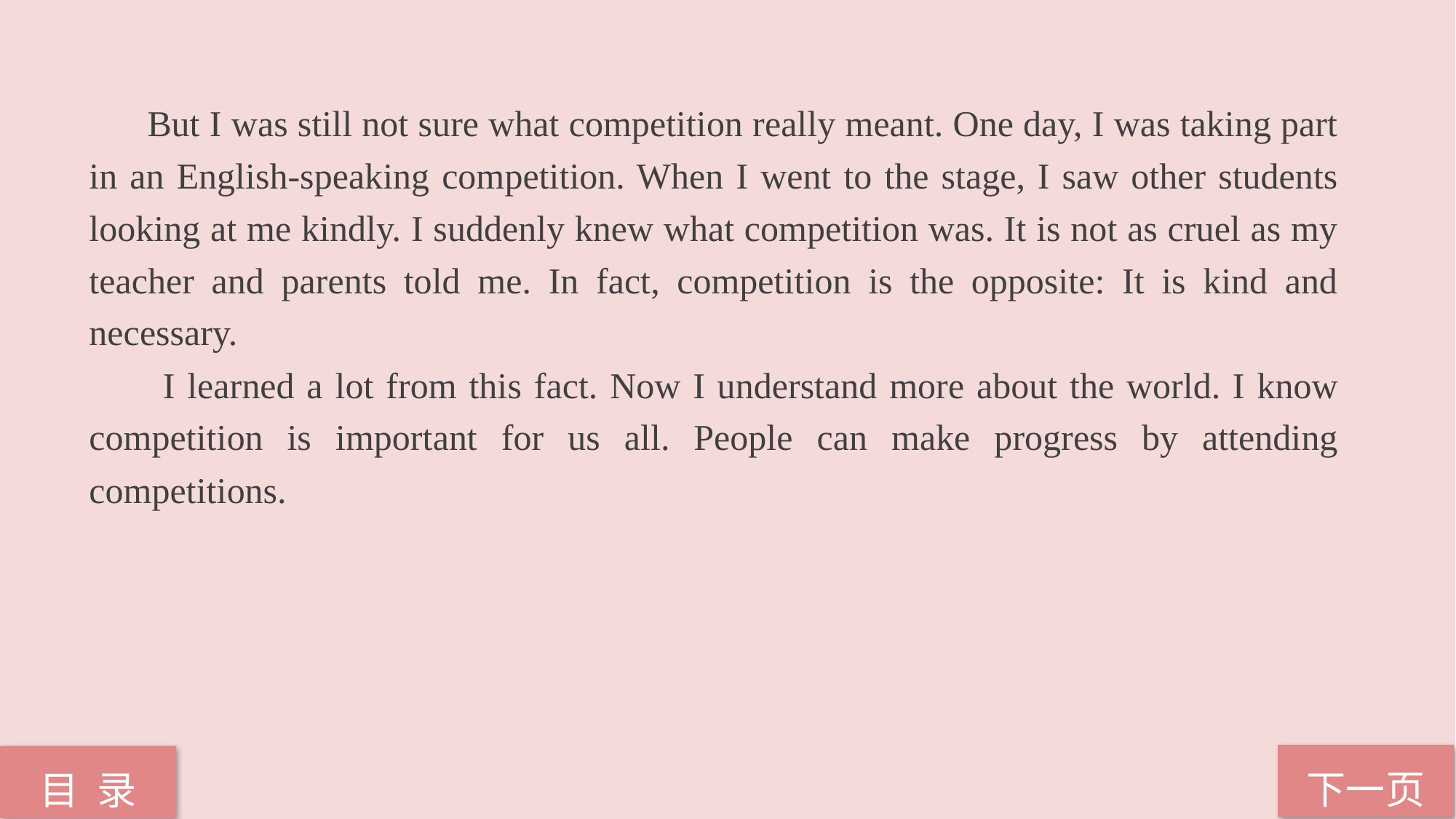

But I was still not sure what competition really meant. One day, I was taking part in an English-speaking competition. When I went to the stage, I saw other students looking at me kindly. I suddenly knew what competition was. It is not as cruel as my teacher and parents told me. In fact, competition is the opposite: It is kind and necessary.
      I learned a lot from this fact. Now I understand more about the world. I know competition is important for us all. People can make progress by attending competitions.